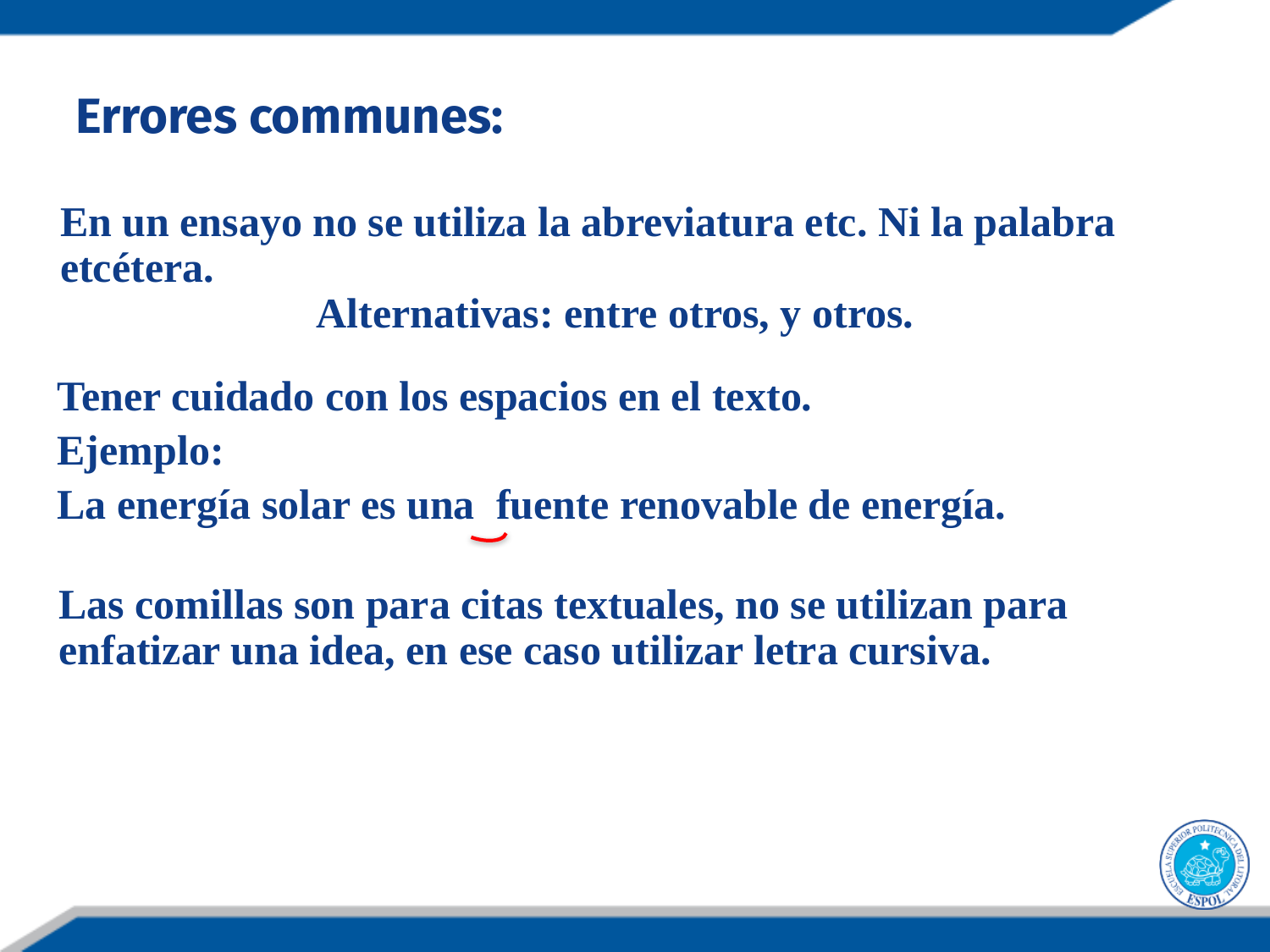

Errores communes:

En un ensayo no se utiliza la abreviatura etc. Ni la palabra etcétera.

Alternativas: entre otros, y otros.

Tener cuidado con los espacios en el texto.
Ejemplo:
La energía solar es una  fuente renovable de energía.

Las comillas son para citas textuales, no se utilizan para enfatizar una idea, en ese caso utilizar letra cursiva.